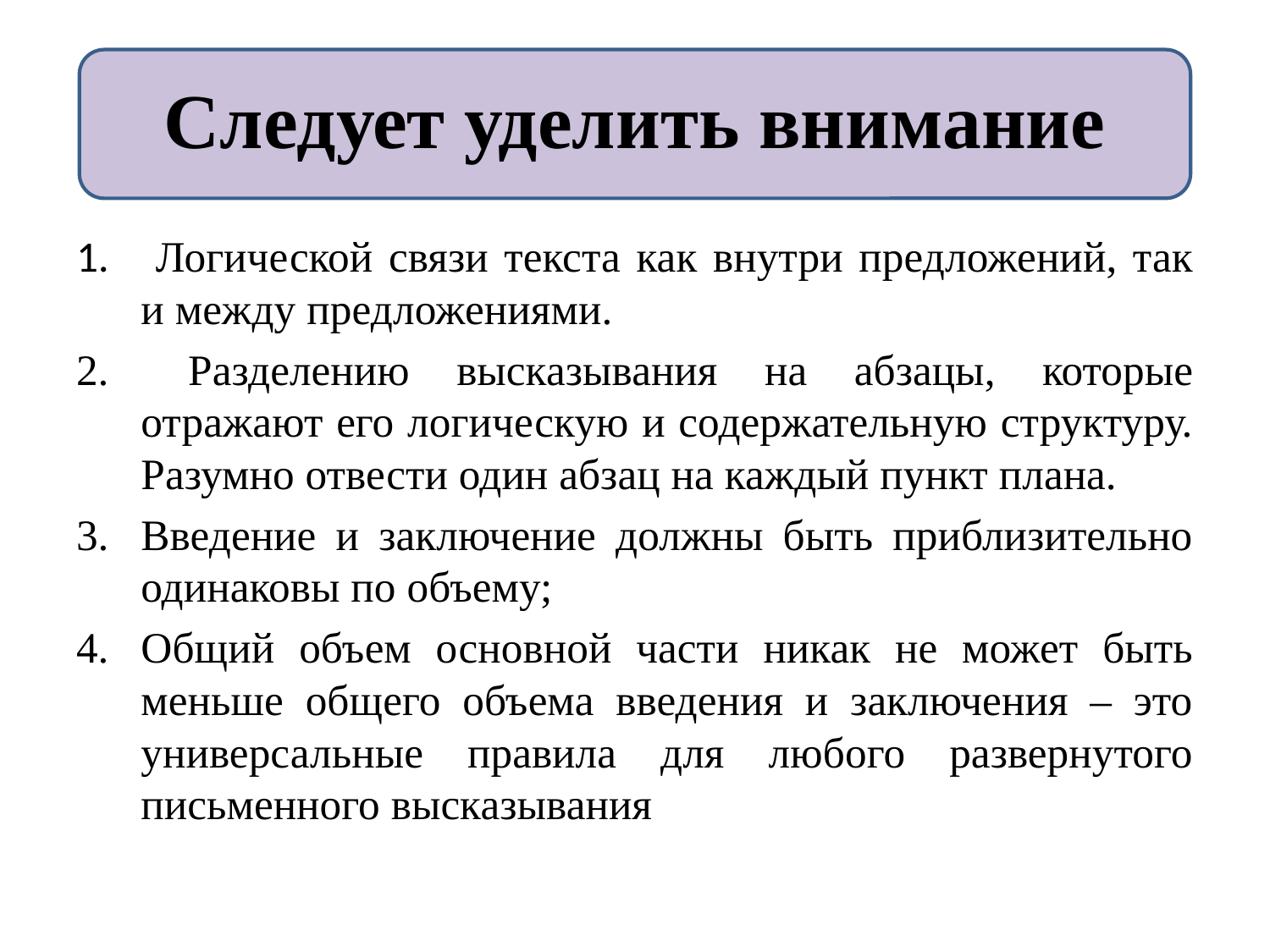

# Следует уделить внимание

 Логической связи текста как внутри предложений, так и между предложениями.
 Разделению высказывания на абзацы, которые отражают его логическую и содержательную структуру. Разумно отвести один абзац на каждый пункт плана.
Введение и заключение должны быть приблизительно одинаковы по объему;
Общий объем основной части никак не может быть меньше общего объема введения и заключения – это универсальные правила для любого развернутого письменного высказывания